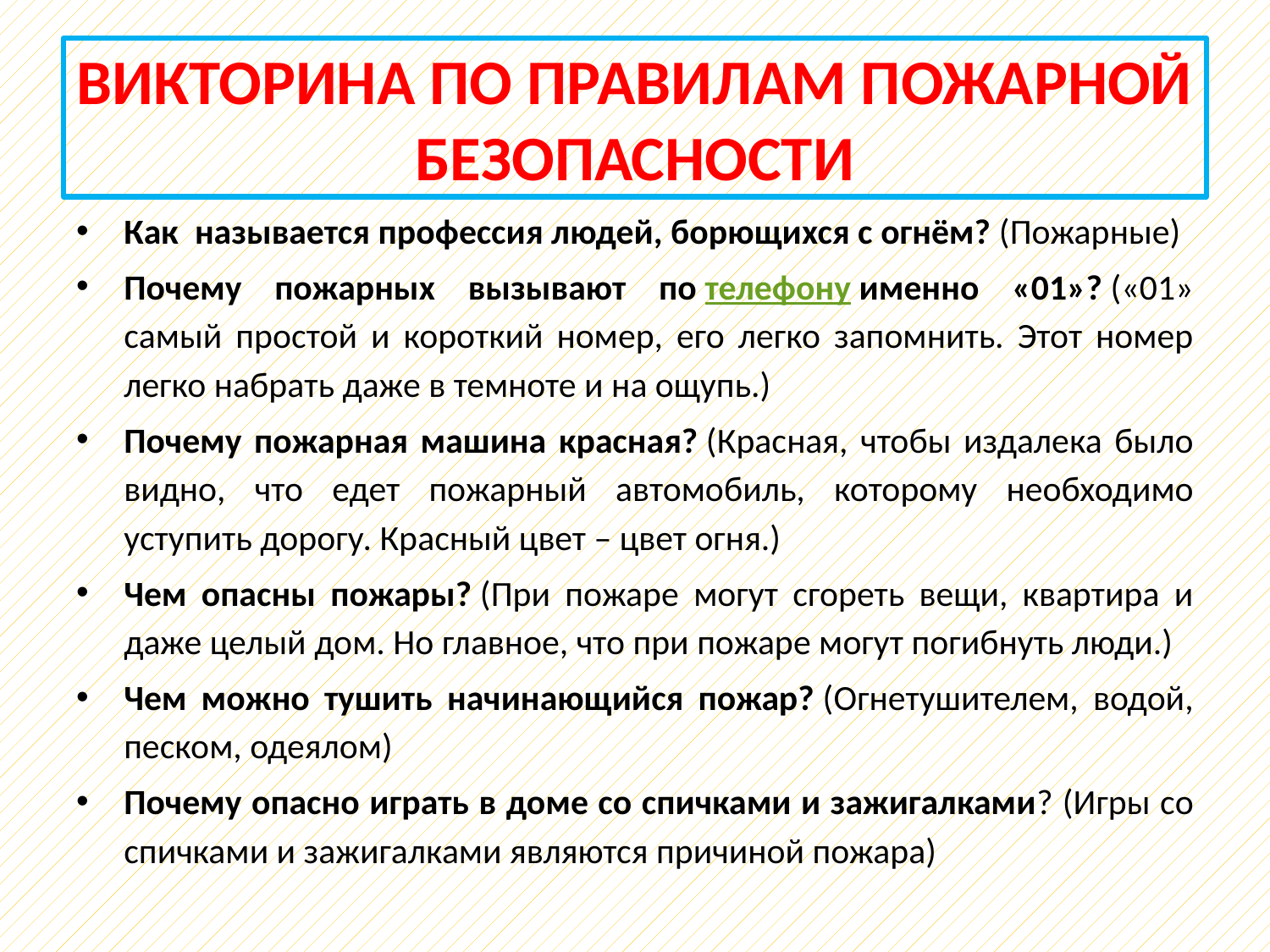

# ВИКТОРИНА ПО ПРАВИЛАМ ПОЖАРНОЙ БЕЗОПАСНОСТИ
Как  называется профессия людей, борющихся с огнём? (Пожарные)
Почему пожарных вызывают по телефону именно «01»? («01» самый простой и короткий номер, его легко запомнить. Этот номер легко набрать даже в темноте и на ощупь.)
Почему пожарная машина красная? (Красная, чтобы издалека было видно, что едет пожарный автомобиль, которому необходимо уступить дорогу. Красный цвет – цвет огня.)
Чем опасны пожары? (При пожаре могут сгореть вещи, квартира и даже целый дом. Но главное, что при пожаре могут погибнуть люди.)
Чем можно тушить начинающийся пожар? (Огнетушителем, водой, песком, одеялом)
Почему опасно играть в доме со спичками и зажигалками? (Игры со спичками и зажигалками являются причиной пожара)